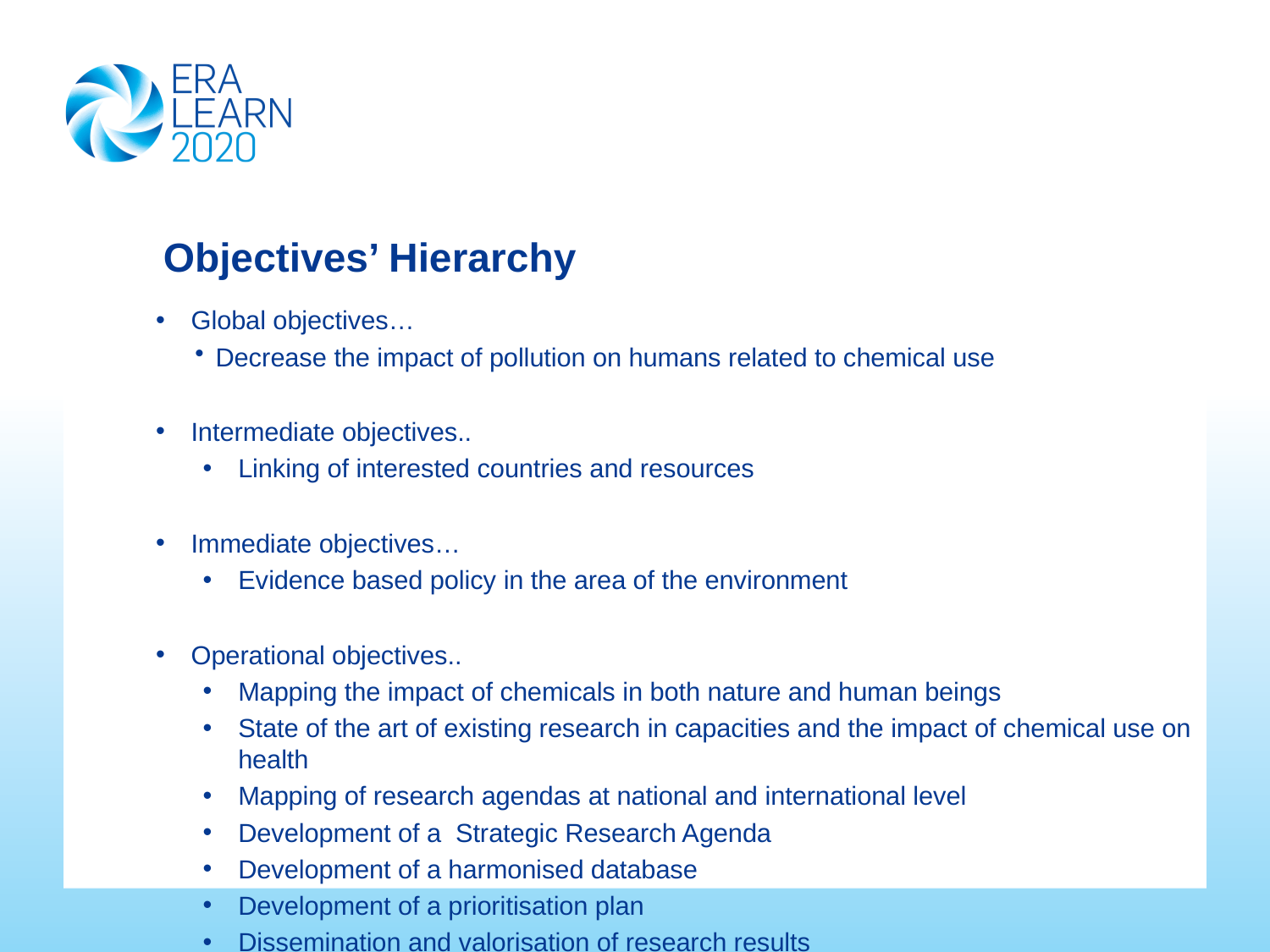

# Objectives’ Hierarchy
Global objectives…
Decrease the impact of pollution on humans related to chemical use

Intermediate objectives..
Linking of interested countries and resources

Immediate objectives…
Evidence based policy in the area of the environment

Operational objectives..
Mapping the impact of chemicals in both nature and human beings
State of the art of existing research in capacities and the impact of chemical use on health
Mapping of research agendas at national and international level
Development of a  Strategic Research Agenda
Development of a harmonised database
Development of a prioritisation plan
Dissemination and valorisation of research results